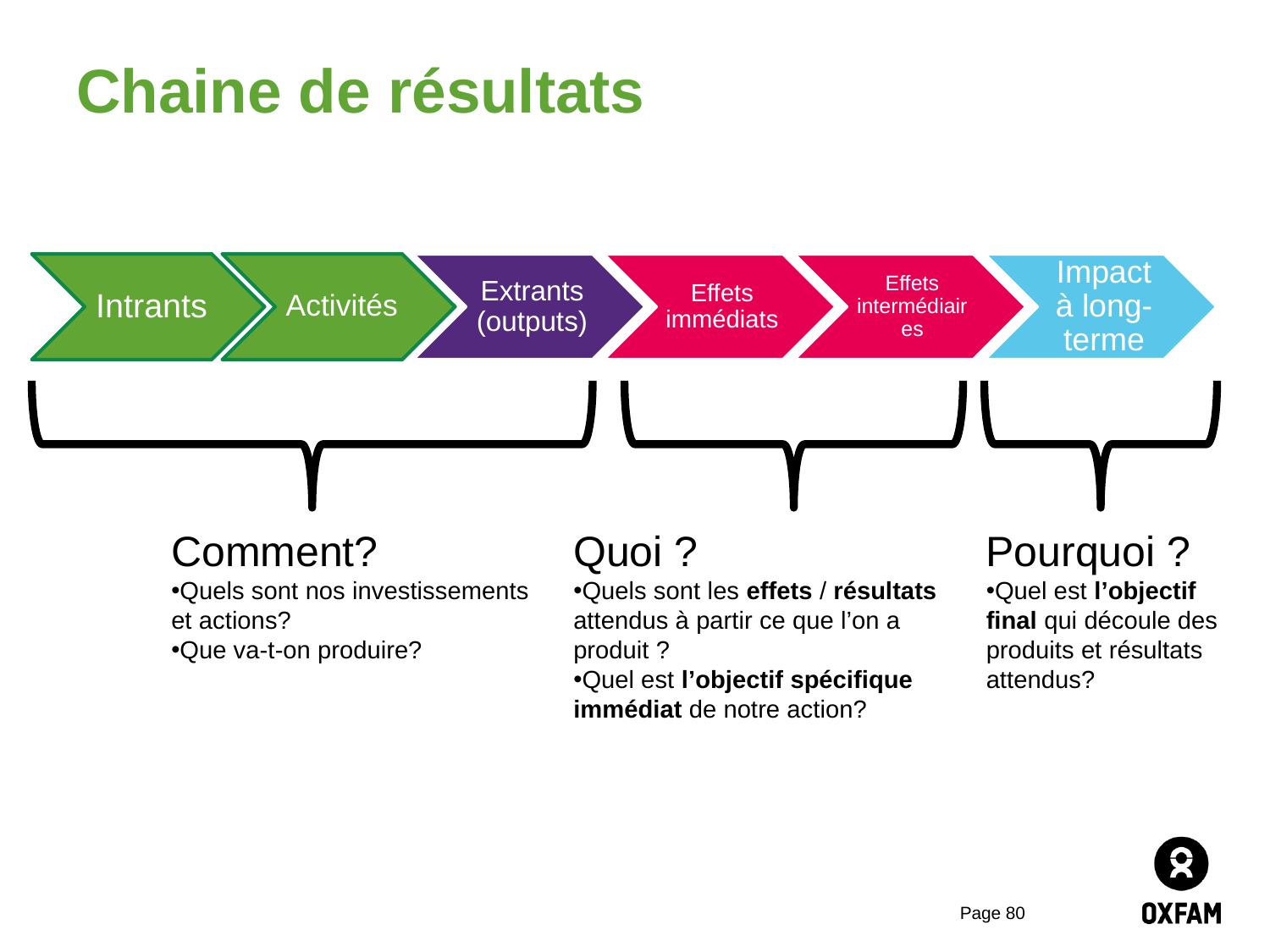

# Chaine de résultats
Activités
Extrants (outputs)
Effets immédiats
Effets intermédiaires
Impact à long-terme
Intrants

Comment?
Quels sont nos investissements et actions?
Que va-t-on produire?

Quoi ?
Quels sont les effets / résultats attendus à partir ce que l’on a produit ?
Quel est l’objectif spécifique immédiat de notre action?
Pourquoi ?
Quel est l’objectif final qui découle des produits et résultats attendus?